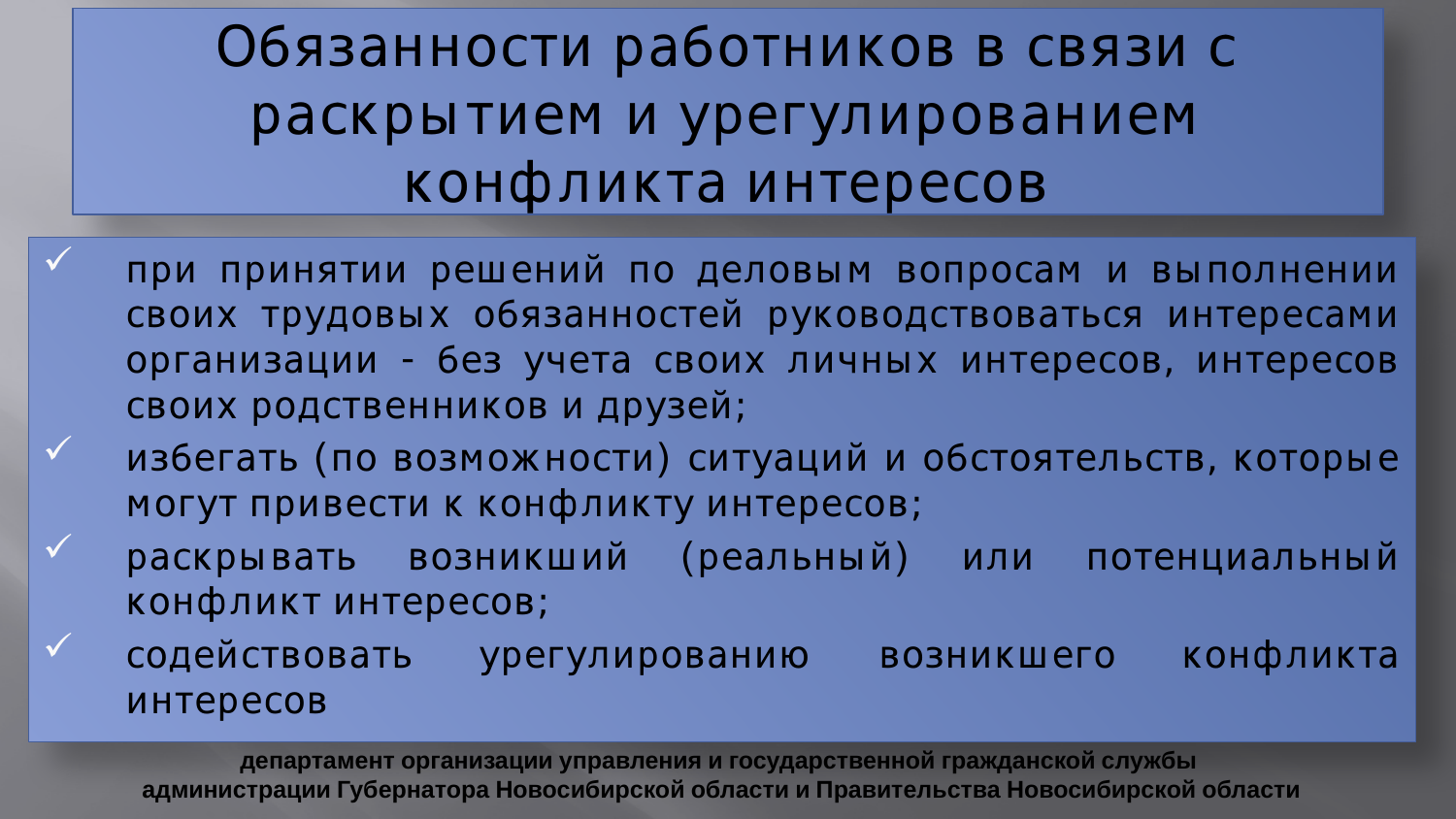

# Обязанности работников в связи с раскрытием и урегулированием конфликта интересов
при принятии решений по деловым вопросам и выполнении своих трудовых обязанностей руководствоваться интересами организации - без учета своих личных интересов, интересов своих родственников и друзей;
избегать (по возможности) ситуаций и обстоятельств, которые могут привести к конфликту интересов;
раскрывать возникший (реальный) или потенциальный конфликт интересов;
содействовать урегулированию возникшего конфликта интересов
департамент организации управления и государственной гражданской службы
администрации Губернатора Новосибирской области и Правительства Новосибирской области